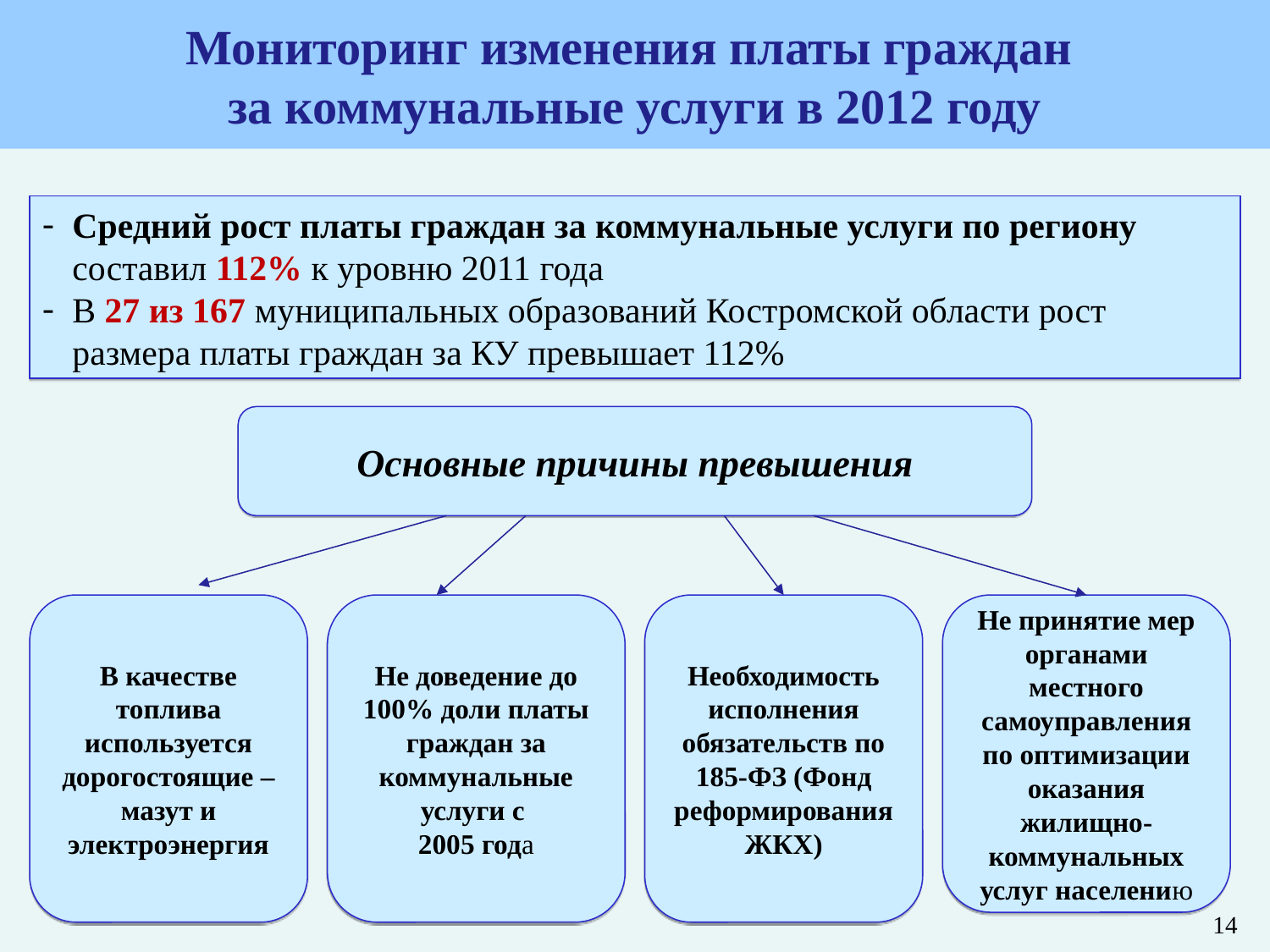

Мониторинг изменения платы граждан
за коммунальные услуги в 2012 году
Средний рост платы граждан за коммунальные услуги по региону составил 112% к уровню 2011 года
В 27 из 167 муниципальных образований Костромской области рост размера платы граждан за КУ превышает 112%
Основные причины превышения
В качестве топлива используется дорогостоящие – мазут и электроэнергия
Не доведение до 100% доли платы граждан за коммунальные услуги с
2005 года
Необходимость исполнения обязательств по 185-ФЗ (Фонд реформирования ЖКХ)
Не принятие мер органами местного самоуправления по оптимизации оказания жилищно-коммунальных услуг населению
14